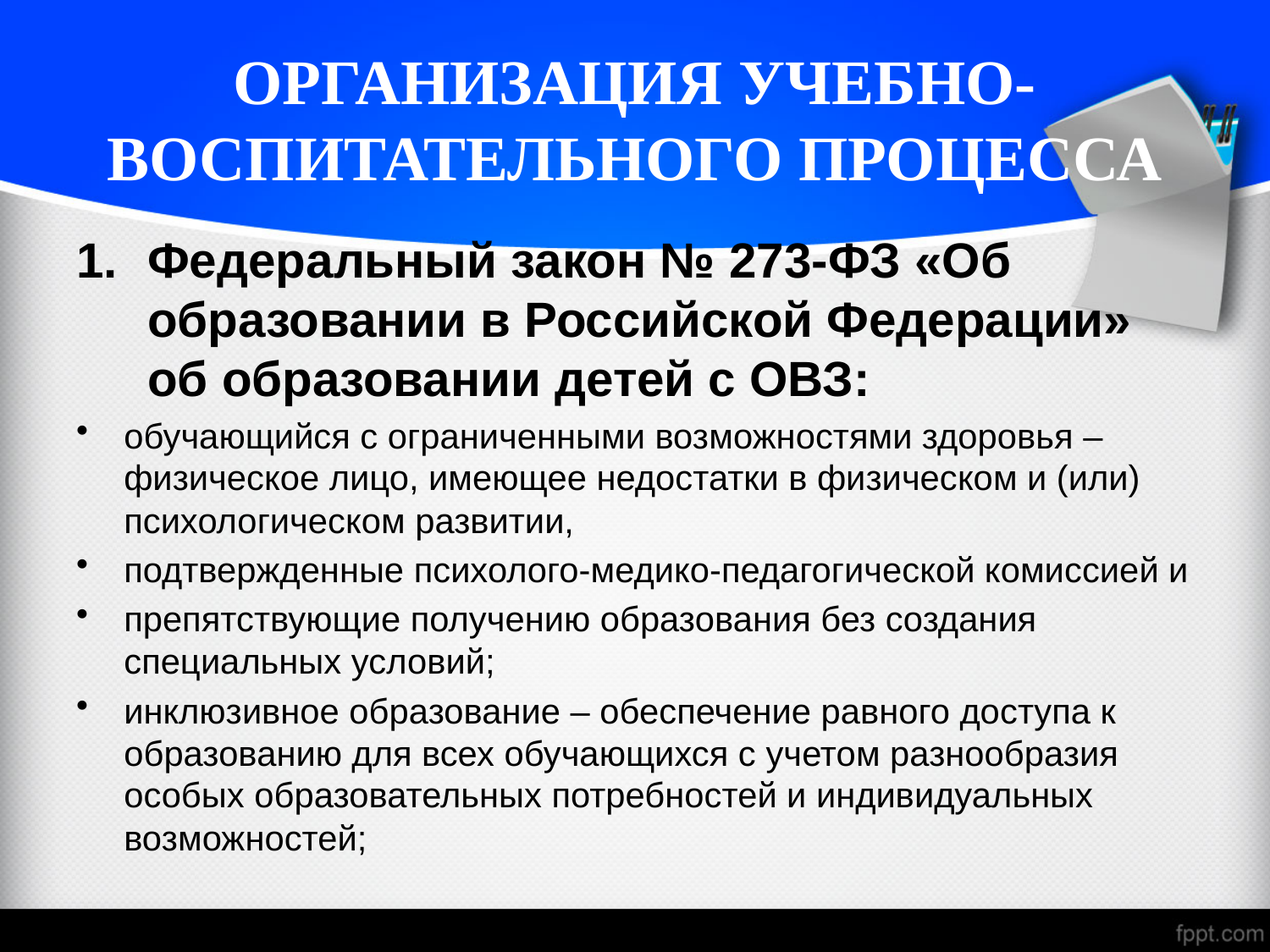

# ОРГАНИЗАЦИЯ УЧЕБНО- ВОСПИТАТЕЛЬНОГО ПРОЦЕССА
Федеральный закон № 273-ФЗ «Об образовании в Российской Федерации» об образовании детей с ОВЗ:
обучающийся с ограниченными возможностями здоровья – физическое лицо, имеющее недостатки в физическом и (или) психологическом развитии,
подтвержденные психолого-медико-педагогической комиссией и
препятствующие получению образования без создания специальных условий;
инклюзивное образование – обеспечение равного доступа к образованию для всех обучающихся с учетом разнообразия особых образовательных потребностей и индивидуальных возможностей;